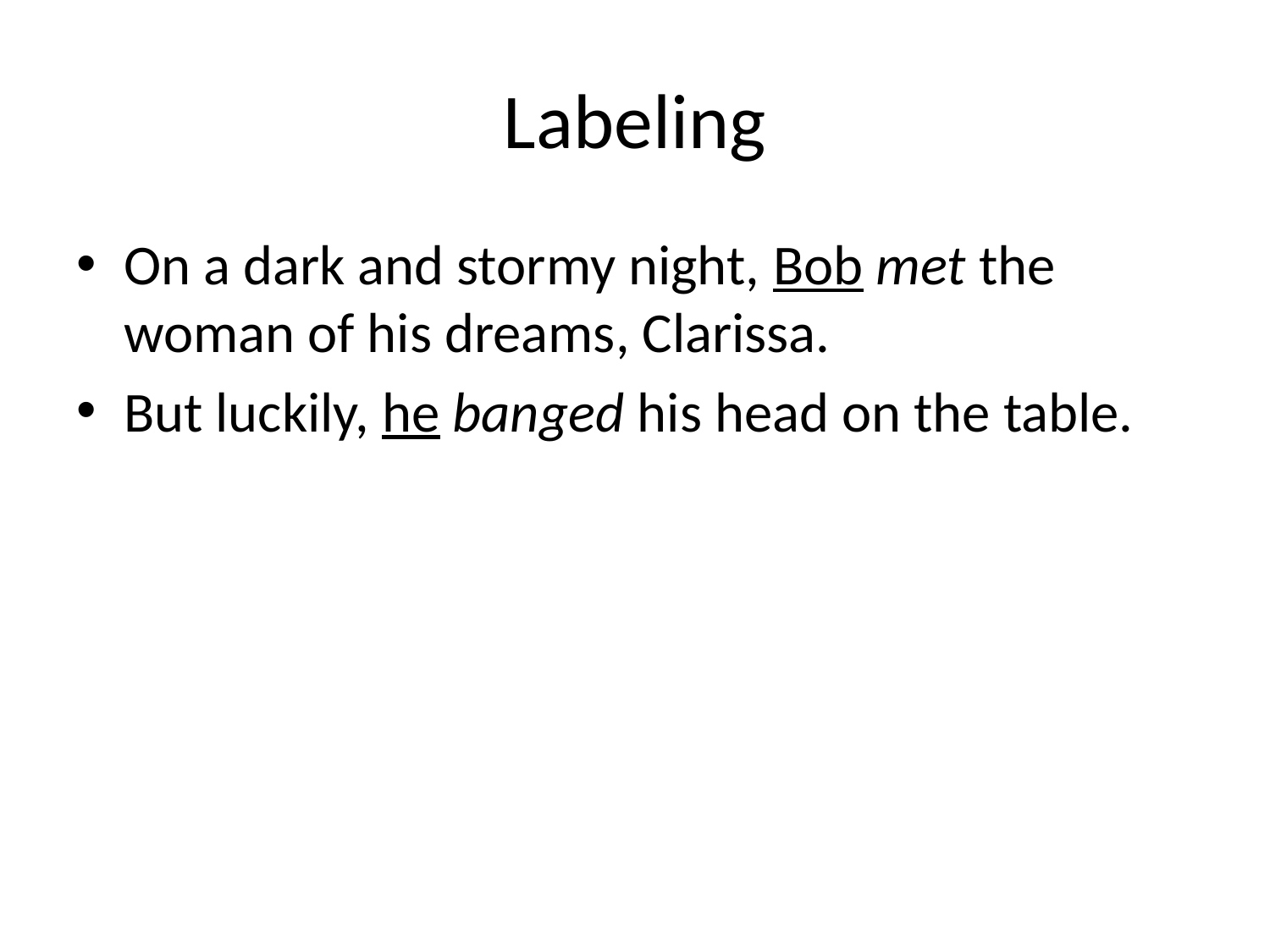

# Labeling
On a dark and stormy night, Bob met the woman of his dreams, Clarissa.
But luckily, he banged his head on the table.